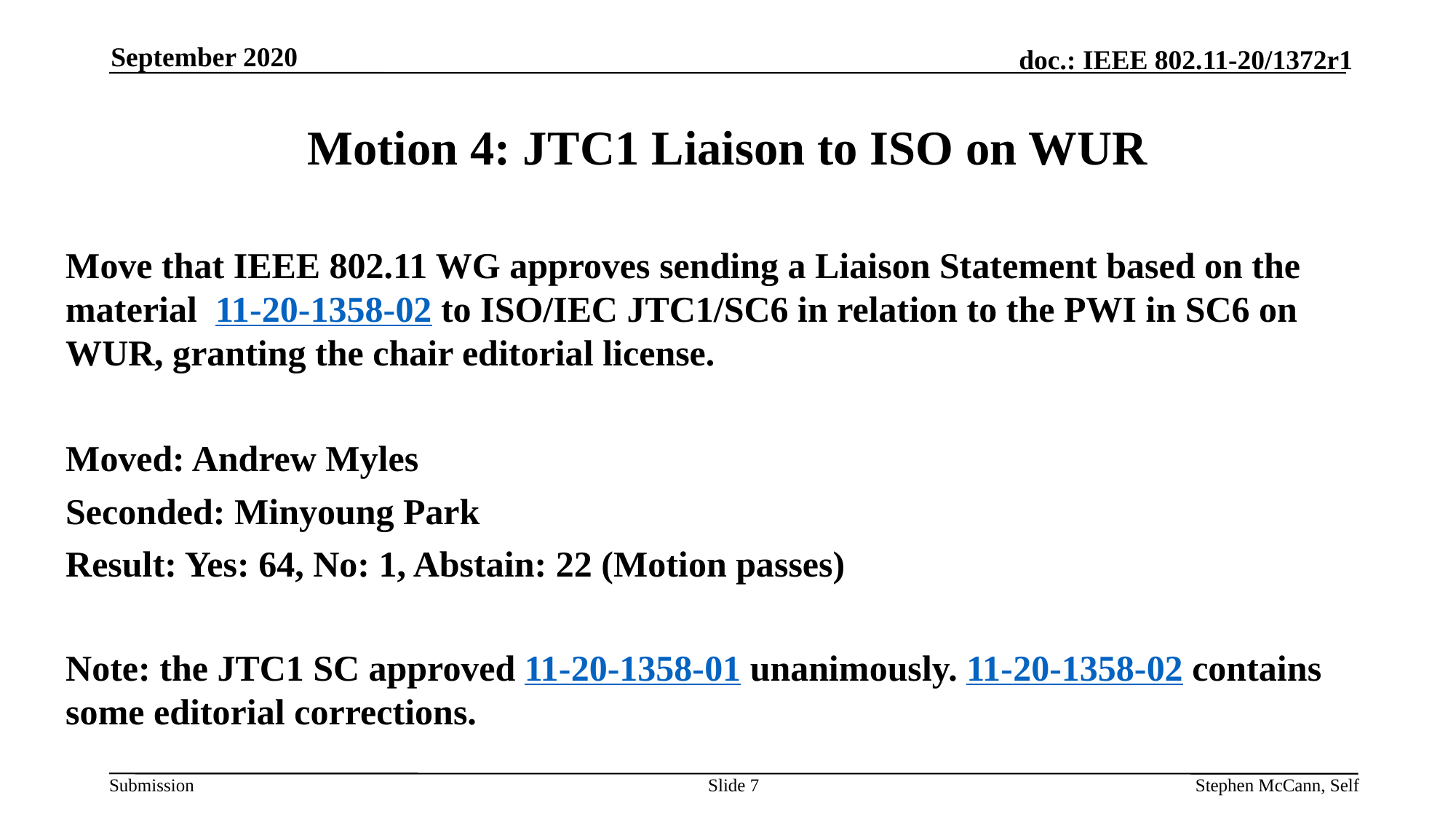

September 2020
# Motion 4: JTC1 Liaison to ISO on WUR
Move that IEEE 802.11 WG approves sending a Liaison Statement based on the material  11-20-1358-02 to ISO/IEC JTC1/SC6 in relation to the PWI in SC6 on WUR, granting the chair editorial license.

Moved: Andrew Myles
Seconded: Minyoung Park
Result: Yes: 64, No: 1, Abstain: 22 (Motion passes)

Note: the JTC1 SC approved 11-20-1358-01 unanimously. 11-20-1358-02 contains some editorial corrections.

Slide 7
Stephen McCann, Self